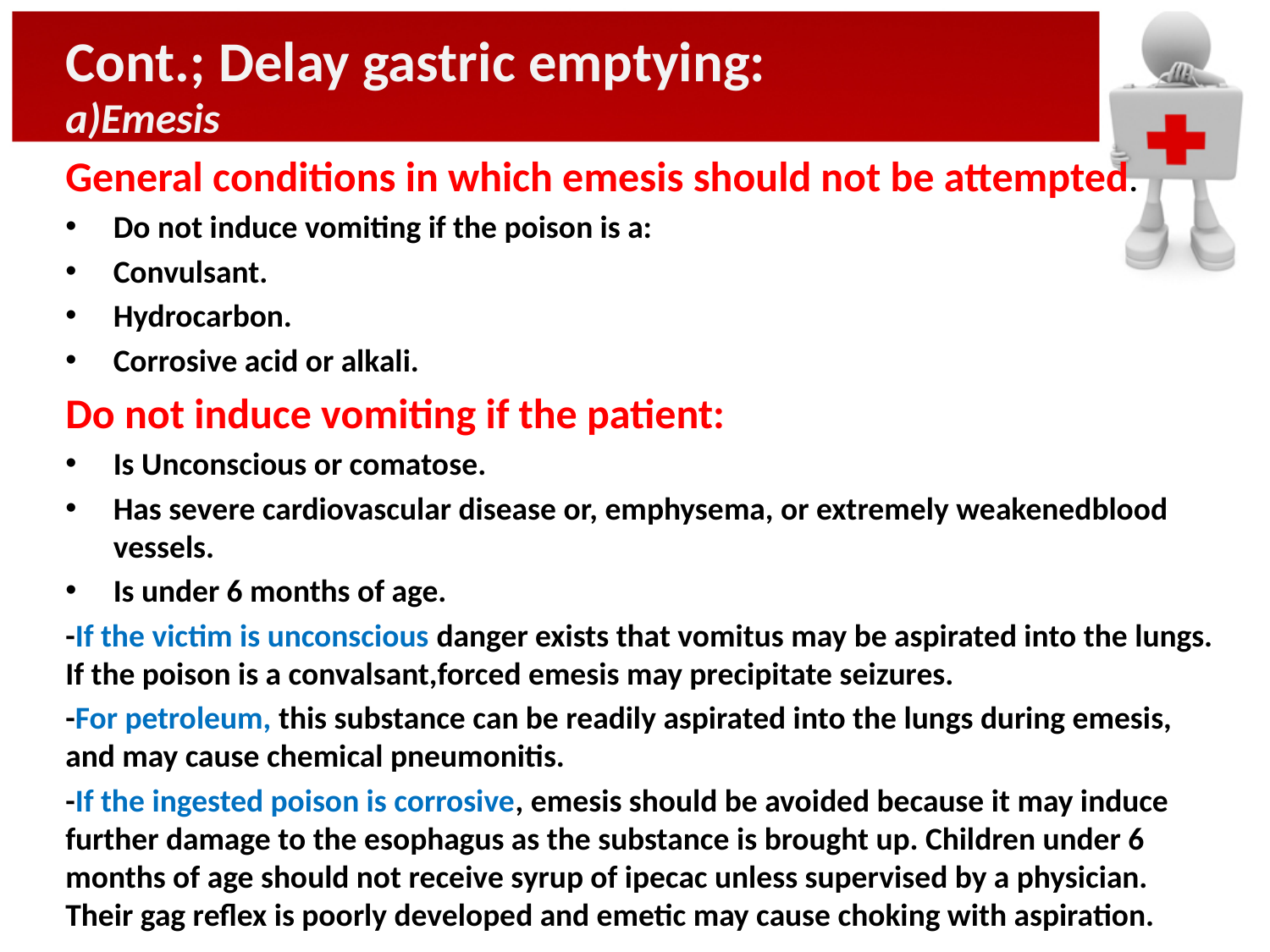

Cont.; Delay gastric emptying:
a)Emesis
General conditions in which emesis should not be attempted.
Do not induce vomiting if the poison is a:
Convulsant.
Hydrocarbon.
Corrosive acid or alkali.
Do not induce vomiting if the patient:
Is Unconscious or comatose.
Has severe cardiovascular disease or, emphysema, or extremely weakenedblood vessels.
Is under 6 months of age.
-If the victim is unconscious danger exists that vomitus may be aspirated into the lungs. If the poison is a convalsant,forced emesis may precipitate seizures.
-For petroleum, this substance can be readily aspirated into the lungs during emesis, and may cause chemical pneumonitis.
-If the ingested poison is corrosive, emesis should be avoided because it may induce further damage to the esophagus as the substance is brought up. Children under 6 months of age should not receive syrup of ipecac unless supervised by a physician. Their gag reflex is poorly developed and emetic may cause choking with aspiration.